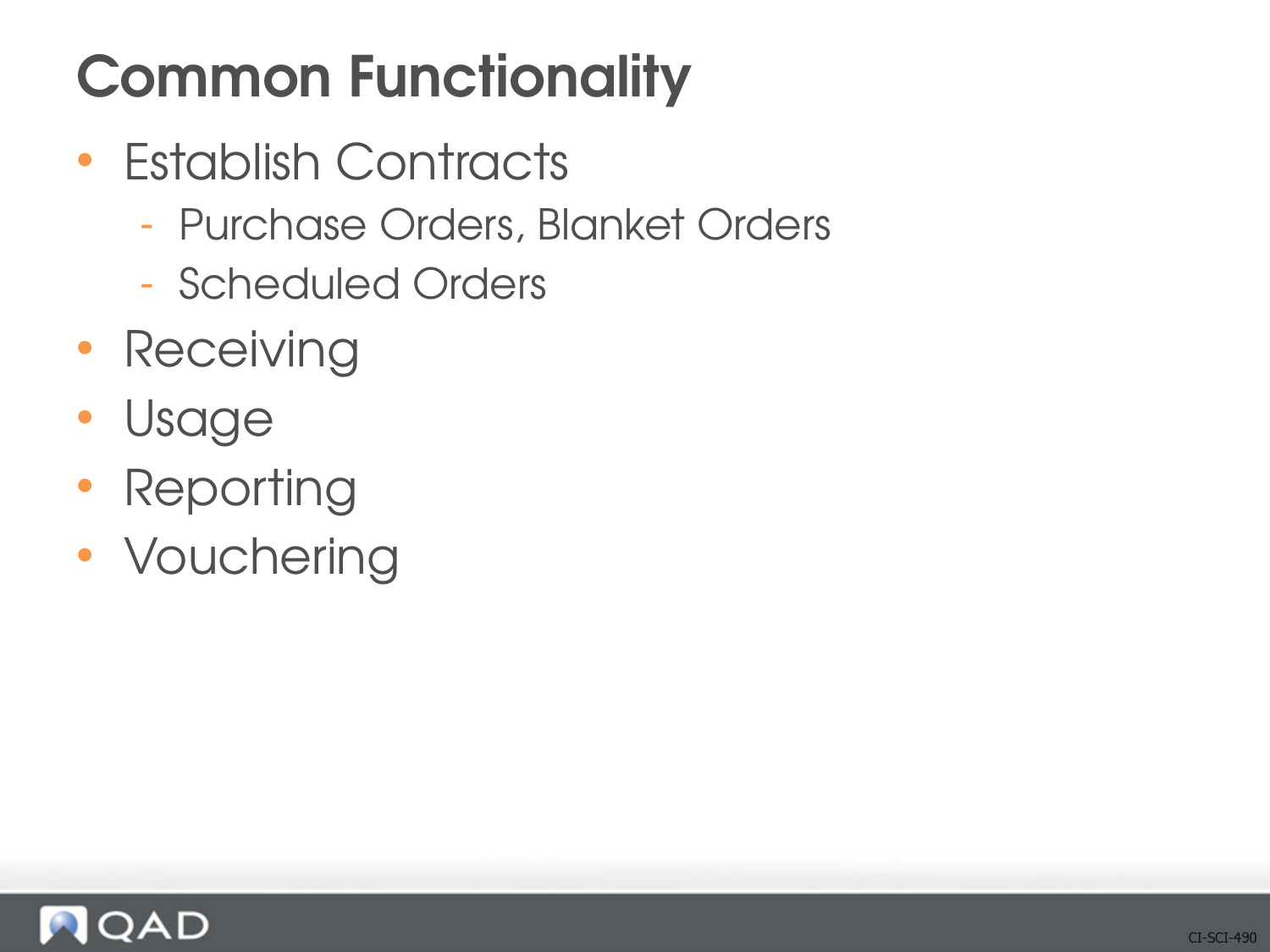

# Common Functionality
Establish Contracts
Purchase Orders, Blanket Orders
Scheduled Orders
Receiving
Usage
Reporting
Vouchering

CI-SCI-490